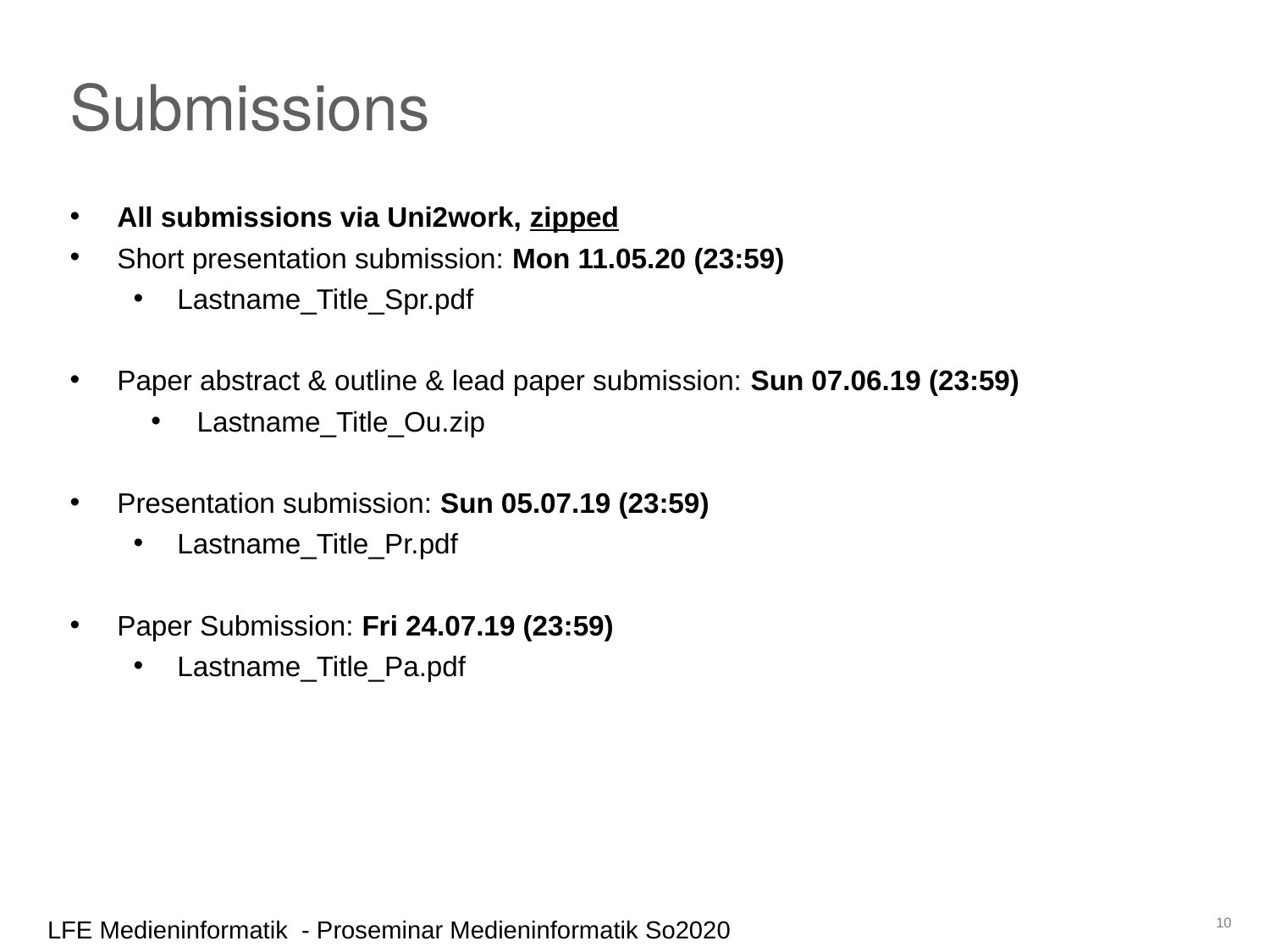

Submissions
All submissions via Uni2work, zipped
Short presentation submission: Mon 11.05.20 (23:59)
Lastname_Title_Spr.pdf

Paper abstract & outline & lead paper submission: Sun 07.06.19 (23:59)
Lastname_Title_Ou.zip

Presentation submission: Sun 05.07.19 (23:59)
Lastname_Title_Pr.pdf

Paper Submission: Fri 24.07.19 (23:59)
Lastname_Title_Pa.pdf

10